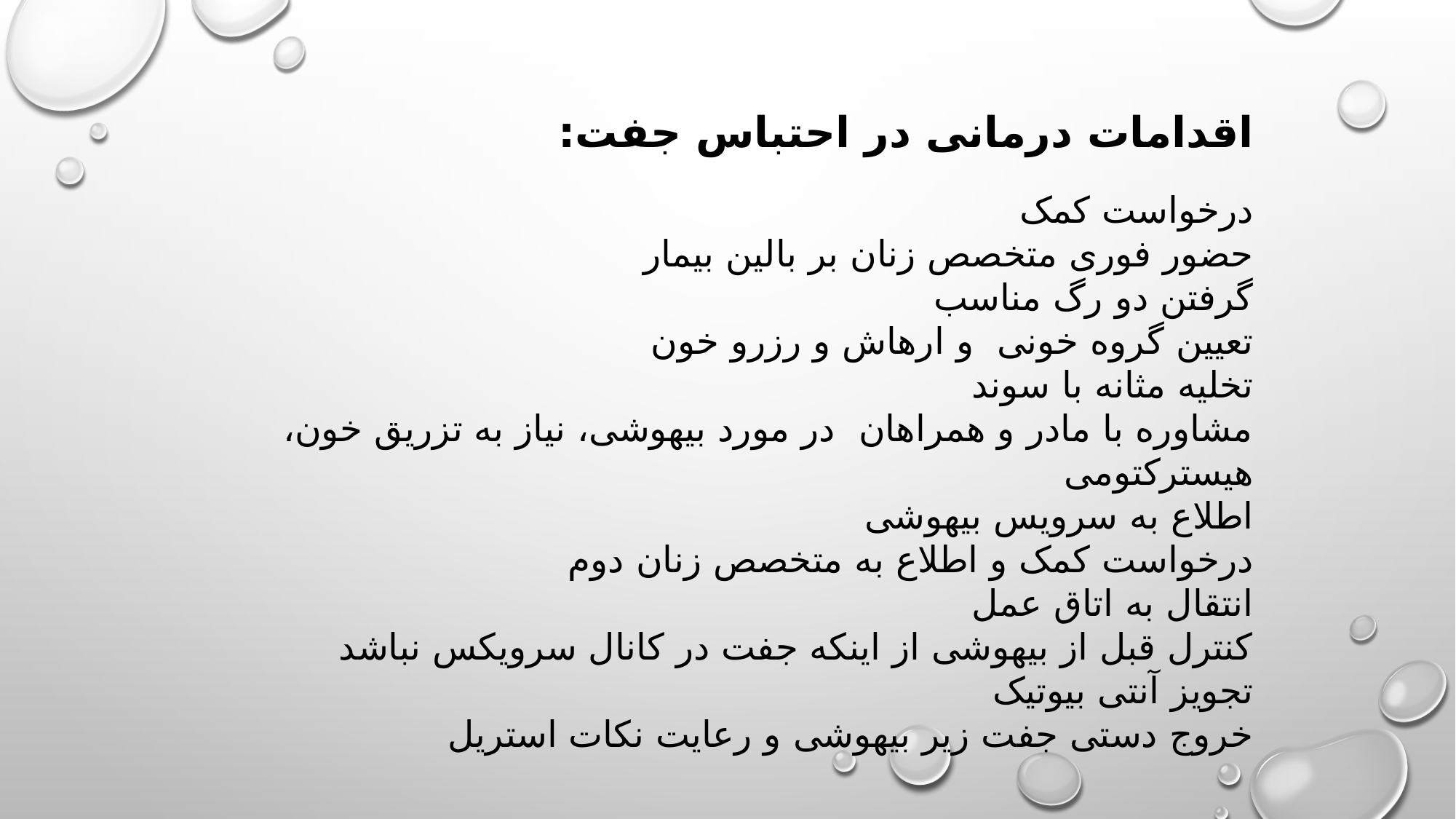

اقدامات درمانی در احتباس جفت:
درخواست کمک
حضور فوری متخصص زنان بر بالین بیمار
گرفتن دو رگ مناسب
تعیین گروه خونی  و ارهاش و رزرو خون
تخلیه مثانه با سوند
مشاوره با مادر و همراهان  در مورد بیهوشی، نیاز به تزریق خون، هیسترکتومی
اطلاع به سرویس بیهوشی
درخواست کمک و اطلاع به متخصص زنان دوم
انتقال به اتاق عمل
کنترل قبل از بیهوشی از اینکه جفت در کانال سرویکس نباشد
تجویز آنتی بیوتیک
خروج دستی جفت زیر بیهوشی و رعایت نکات استریل